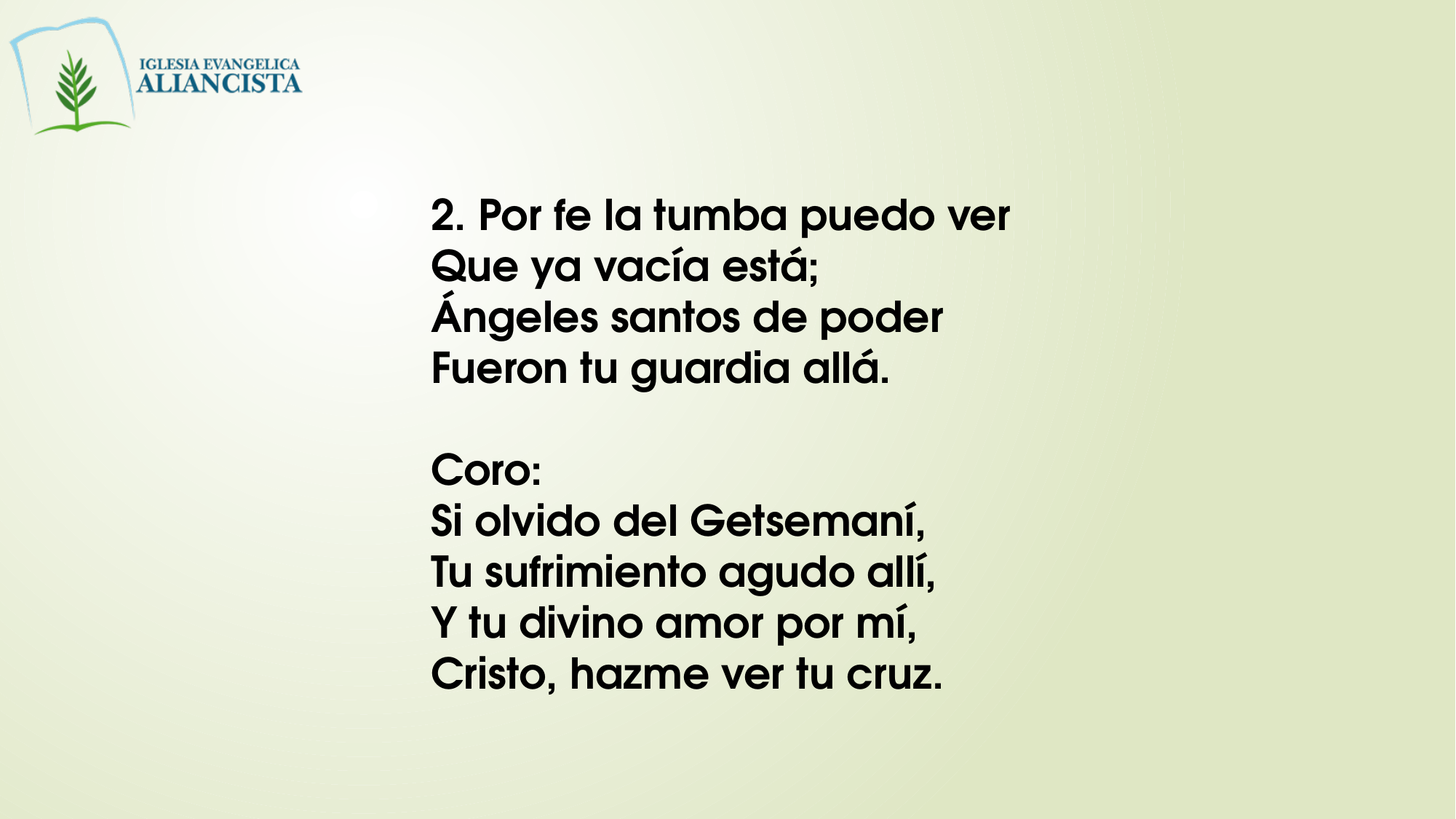

2. Por fe la tumba puedo ver
Que ya vacía está;
Ángeles santos de poder
Fueron tu guardia allá.

Coro:
Si olvido del Getsemaní,
Tu sufrimiento agudo allí,
Y tu divino amor por mí,
Cristo, hazme ver tu cruz.